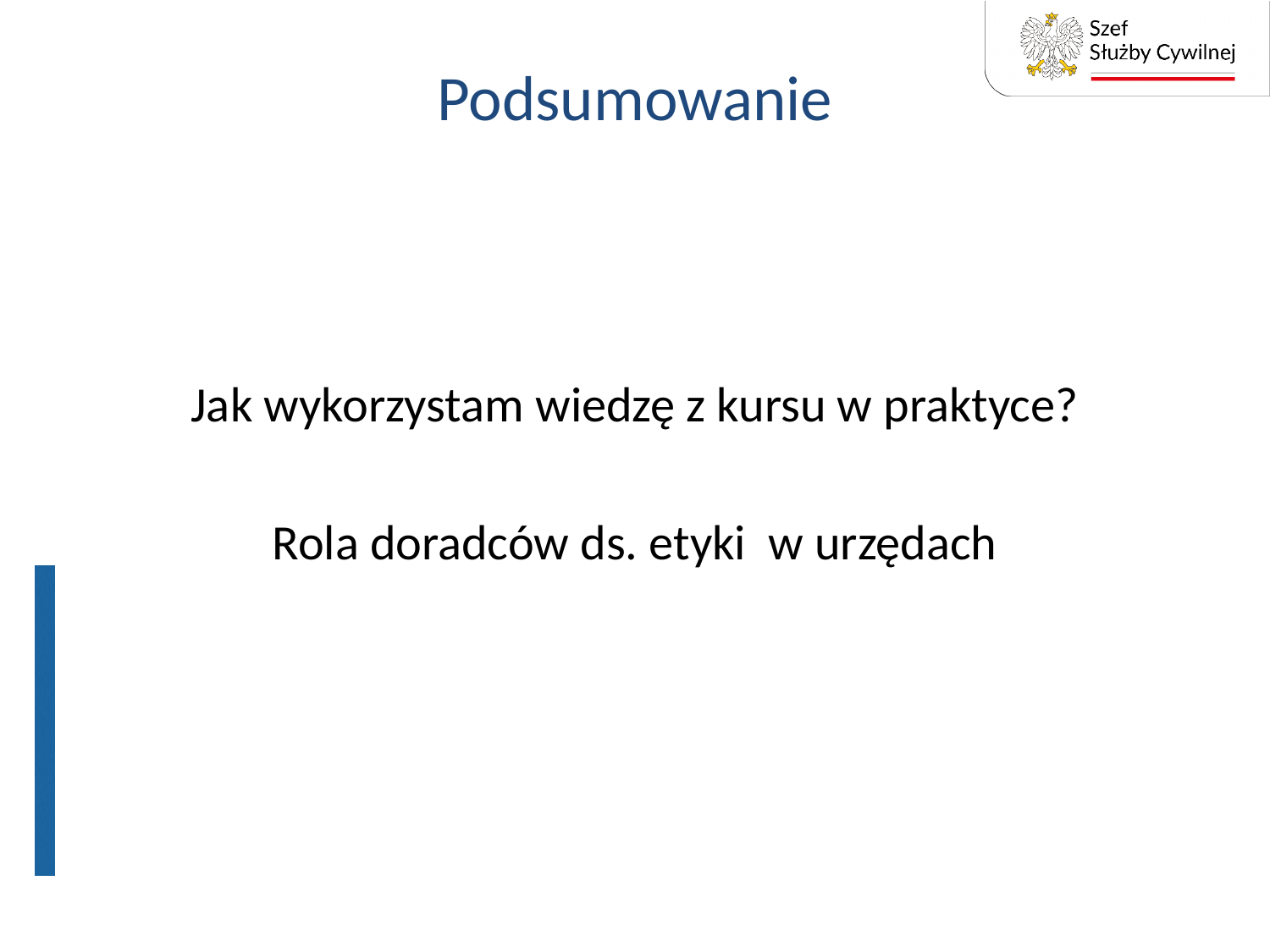

# Podsumowanie
Jak wykorzystam wiedzę z kursu w praktyce?

Rola doradców ds. etyki  w urzędach